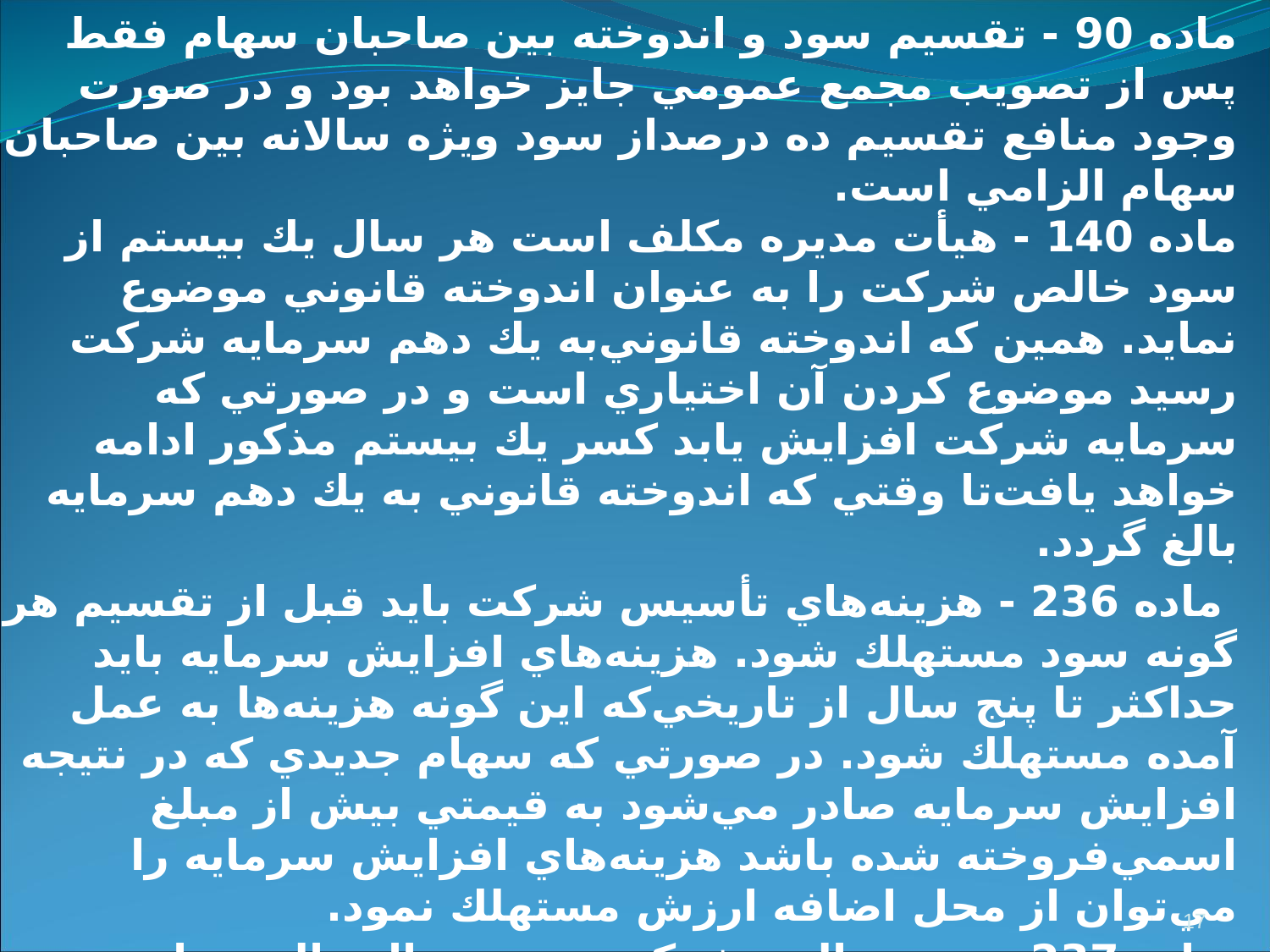

ماده 90 - تقسيم سود و اندوخته بين صاحبان سهام فقط پس از تصويب مجمع عمومي جايز خواهد بود و در صورت وجود منافع تقسيم ده درصد‌از سود ويژه سالانه بين صاحبان سهام الزامي است.
ماده 140 - هيأت مديره مكلف است هر سال يك بيستم از سود خالص شركت را به عنوان اندوخته قانوني موضوع نمايد. همين كه اندوخته قانوني‌به يك دهم سرمايه شركت رسيد موضوع كردن آن اختياري است و در صورتي كه سرمايه شركت افزايش يابد كسر يك بيستم مذكور ادامه خواهد يافت‌تا وقتي كه اندوخته قانوني به يك دهم سرمايه بالغ گردد.
 ماده 236 - هزينه‌هاي تأسيس شركت بايد قبل از تقسيم هر گونه سود مستهلك شود. هزينه‌هاي افزايش سرمايه بايد حداكثر تا پنج سال از تاريخي‌كه اين گونه هزينه‌ها به عمل آمده مستهلك شود. در صورتي كه سهام جديدي كه در نتيجه افزايش سرمايه صادر مي‌شود به قيمتي بيش از مبلغ اسمي‌فروخته شده باشد هزينه‌هاي افزايش سرمايه را مي‌توان از محل اضافه ارزش مستهلك نمود.
 ماده 237 - سود خالص شركت در هر سال مالي عبارت است از درآمد حاصل در همان سال مالي منهاي كليه هزينه‌ها و استهلاكات و ذخيره‌ها.
ماده 238 - از سود خالص شركت پس از وضع زيان‌هاي وارده در سال‌هاي قبل بايد معادل يك بيستم آن بر طبق ماده 140 به عنوان اندوخته قانوني‌موضوع شود هر تصميم برخلاف اين ماده باطل است.
‌ماده 239 - سود قابل تقسيم عبارت است از سود خالص سال مالي شركت منهاي زيان‌هاي سال‌هاي مالي قبل و اندوخته قانوني مذكور در ماده238 و ساير اندوخته‌هاي اختياري به علاوه سود قابل تقسيم سال‌هاي قبل كه تقسيم نشده است.
17